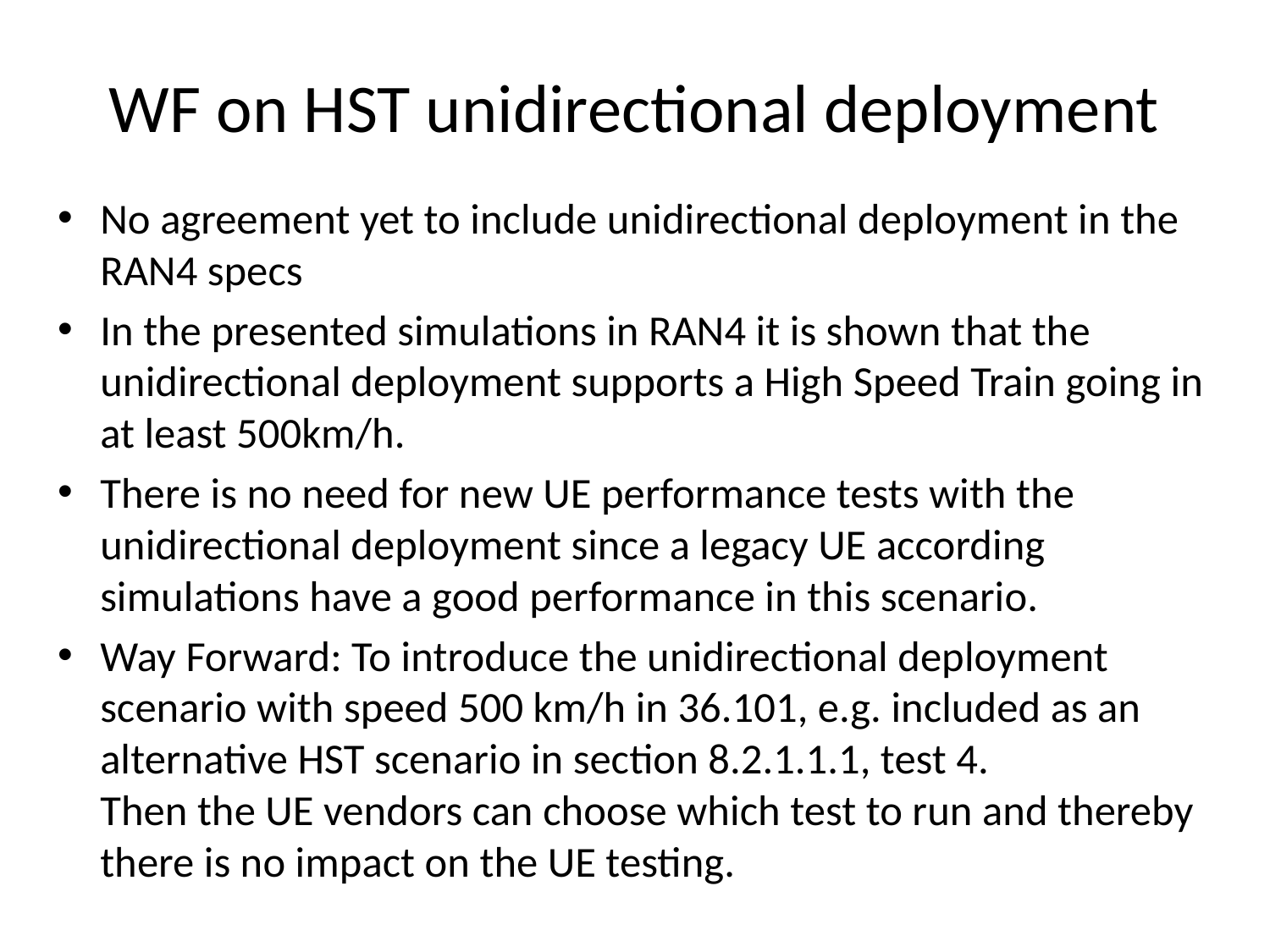

# WF on HST unidirectional deployment
No agreement yet to include unidirectional deployment in the RAN4 specs
In the presented simulations in RAN4 it is shown that the unidirectional deployment supports a High Speed Train going in at least 500km/h.
There is no need for new UE performance tests with the unidirectional deployment since a legacy UE according simulations have a good performance in this scenario.
Way Forward: To introduce the unidirectional deployment scenario with speed 500 km/h in 36.101, e.g. included as an alternative HST scenario in section 8.2.1.1.1, test 4.
Then the UE vendors can choose which test to run and thereby there is no impact on the UE testing.